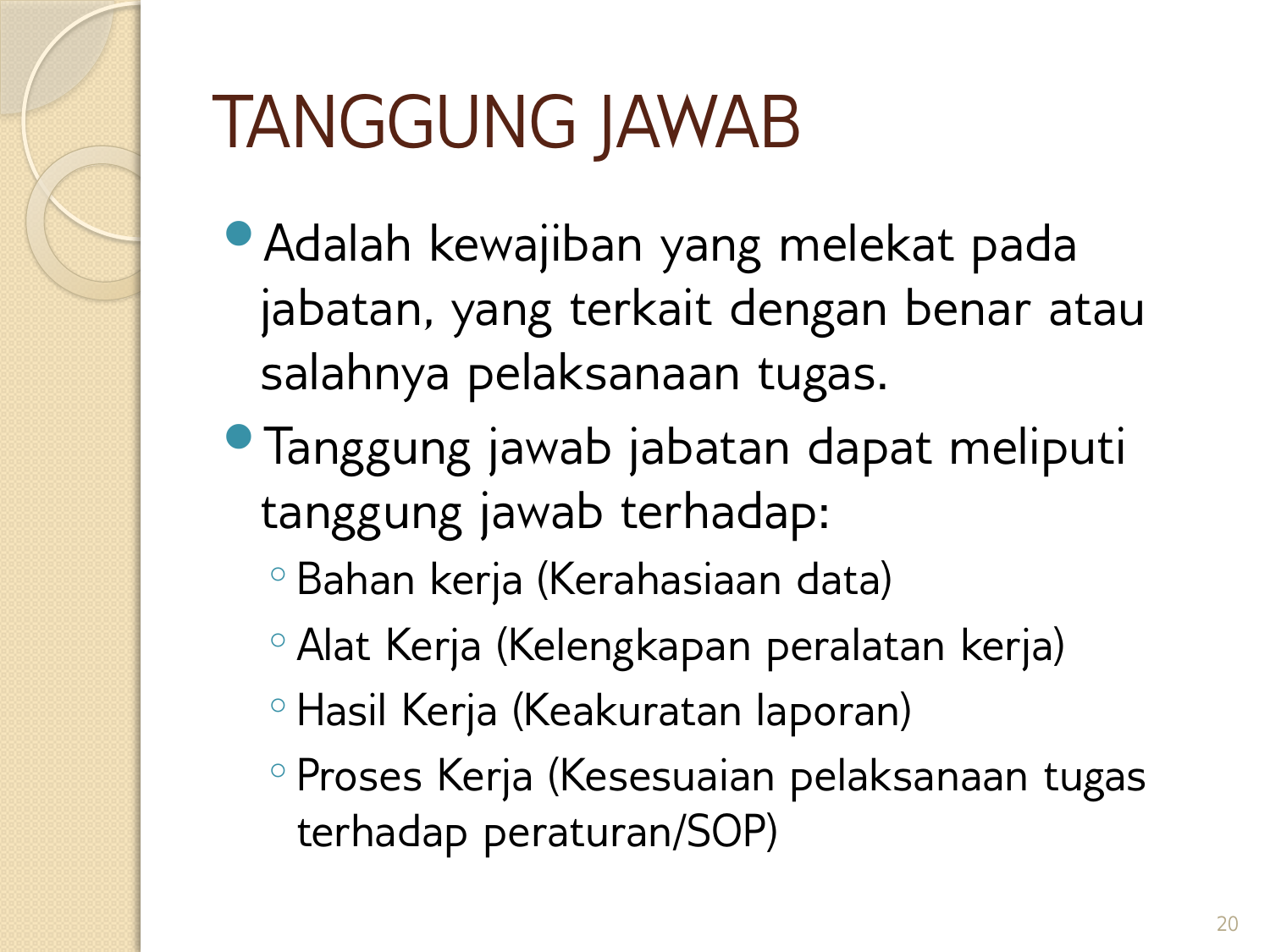

# TANGGUNG JAWAB
Adalah kewajiban yang melekat pada jabatan, yang terkait dengan benar atau salahnya pelaksanaan tugas.
Tanggung jawab jabatan dapat meliputi tanggung jawab terhadap:
Bahan kerja (Kerahasiaan data)
Alat Kerja (Kelengkapan peralatan kerja)
Hasil Kerja (Keakuratan laporan)
Proses Kerja (Kesesuaian pelaksanaan tugas terhadap peraturan/SOP)
20